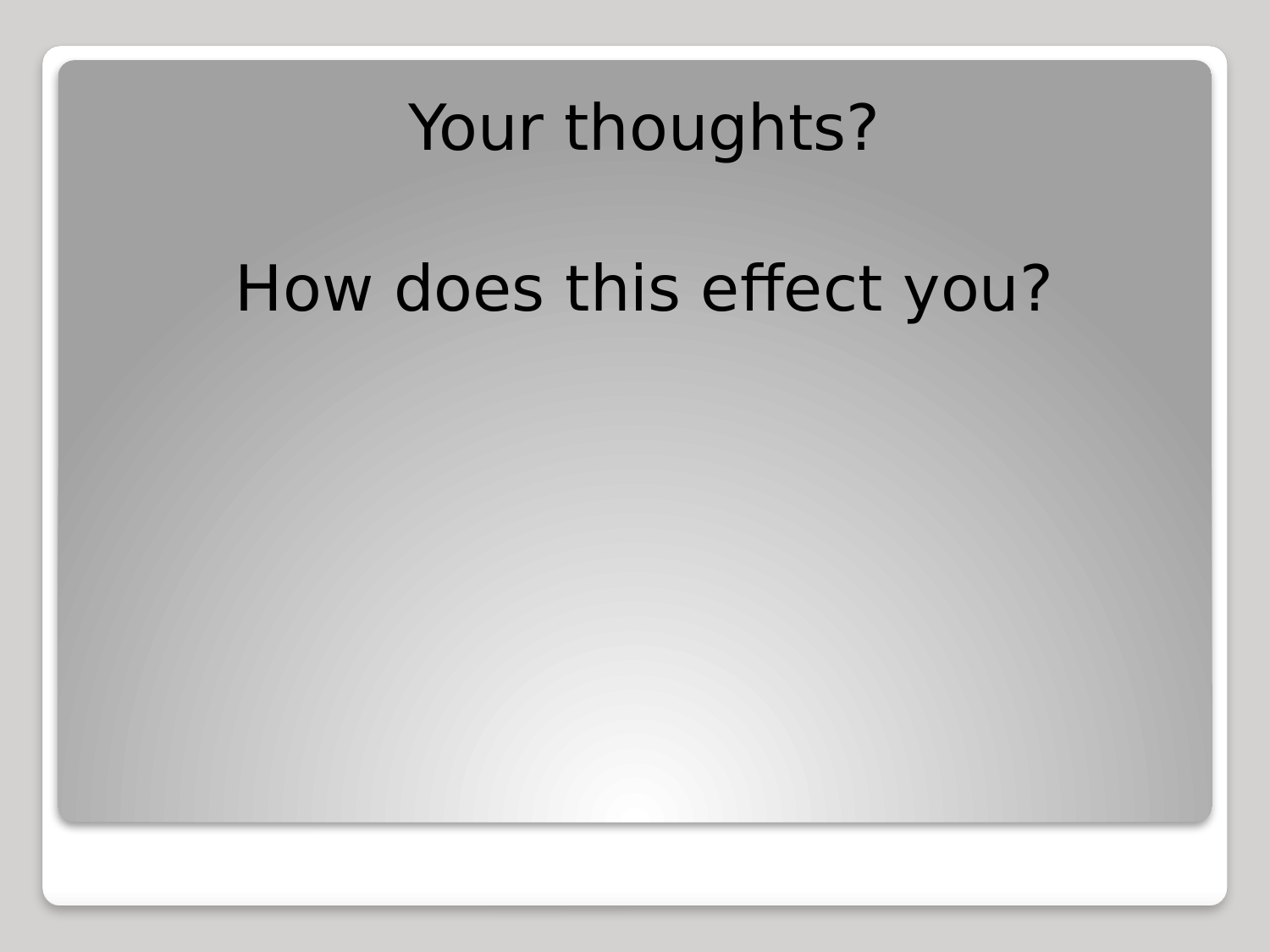

Your thoughts?

How does this effect you?

#